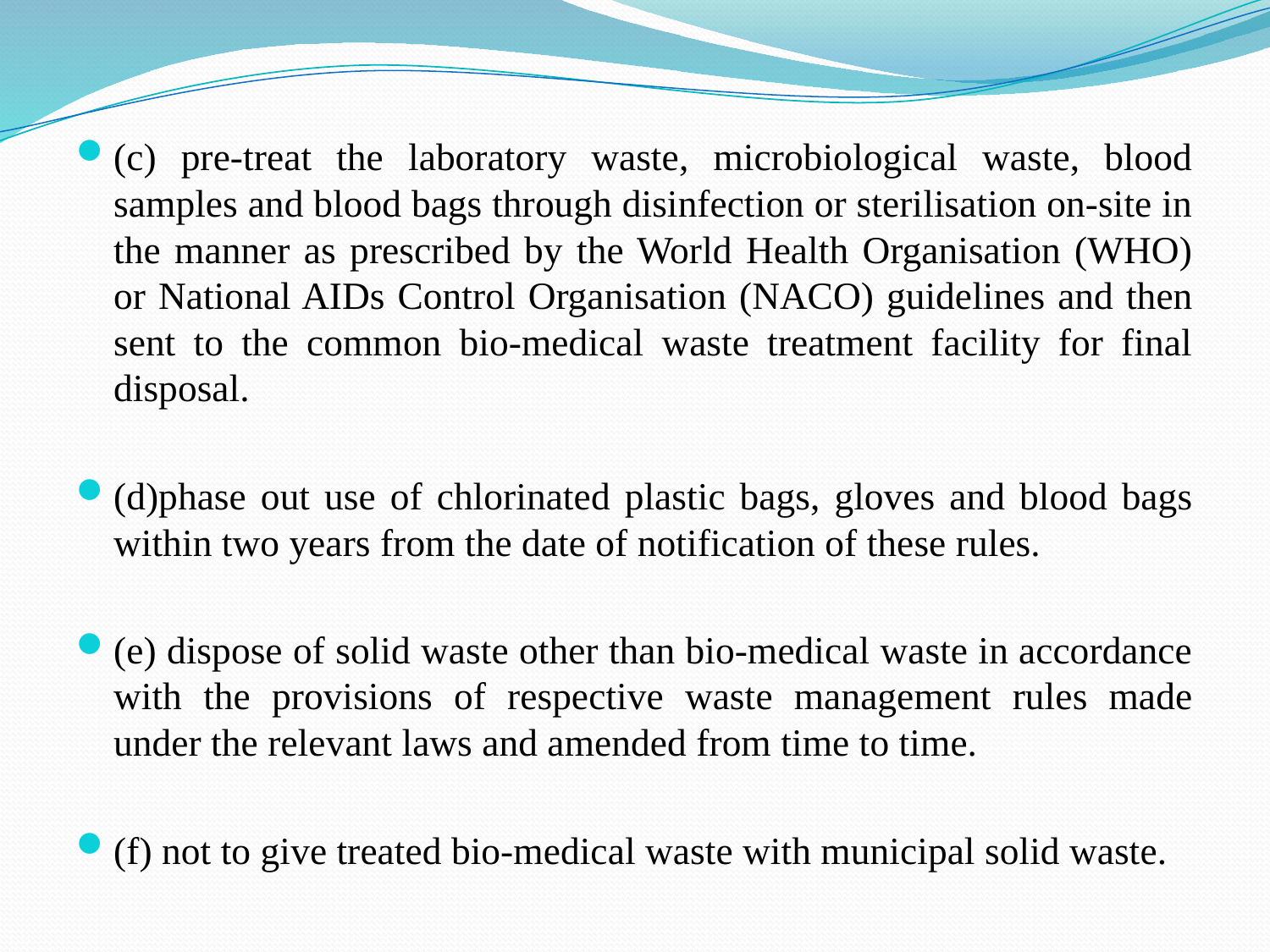

(c) pre-treat the laboratory waste, microbiological waste, blood samples and blood bags through disinfection or sterilisation on-site in the manner as prescribed by the World Health Organisation (WHO) or National AIDs Control Organisation (NACO) guidelines and then sent to the common bio-medical waste treatment facility for final disposal.

(d)phase out use of chlorinated plastic bags, gloves and blood bags within two years from the date of notification of these rules.

(e) dispose of solid waste other than bio-medical waste in accordance with the provisions of respective waste management rules made under the relevant laws and amended from time to time.

(f) not to give treated bio-medical waste with municipal solid waste.